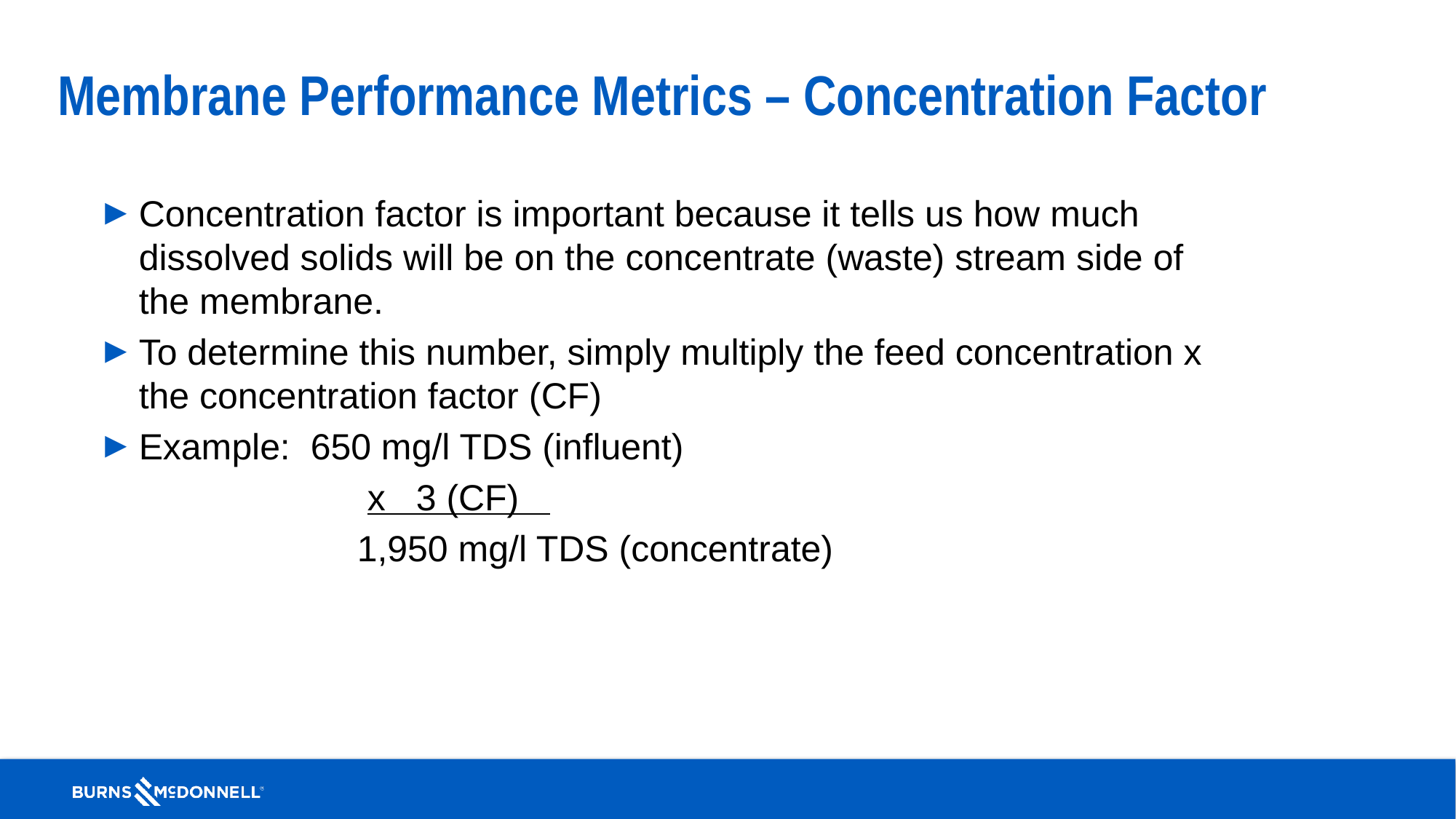

# Membrane Performance Metrics – Concentration Factor
Concentration factor is important because it tells us how much dissolved solids will be on the concentrate (waste) stream side of the membrane.
To determine this number, simply multiply the feed concentration x the concentration factor (CF)
Example:  650 mg/l TDS (influent)
			 x   3 (CF)
			1,950 mg/l TDS (concentrate)